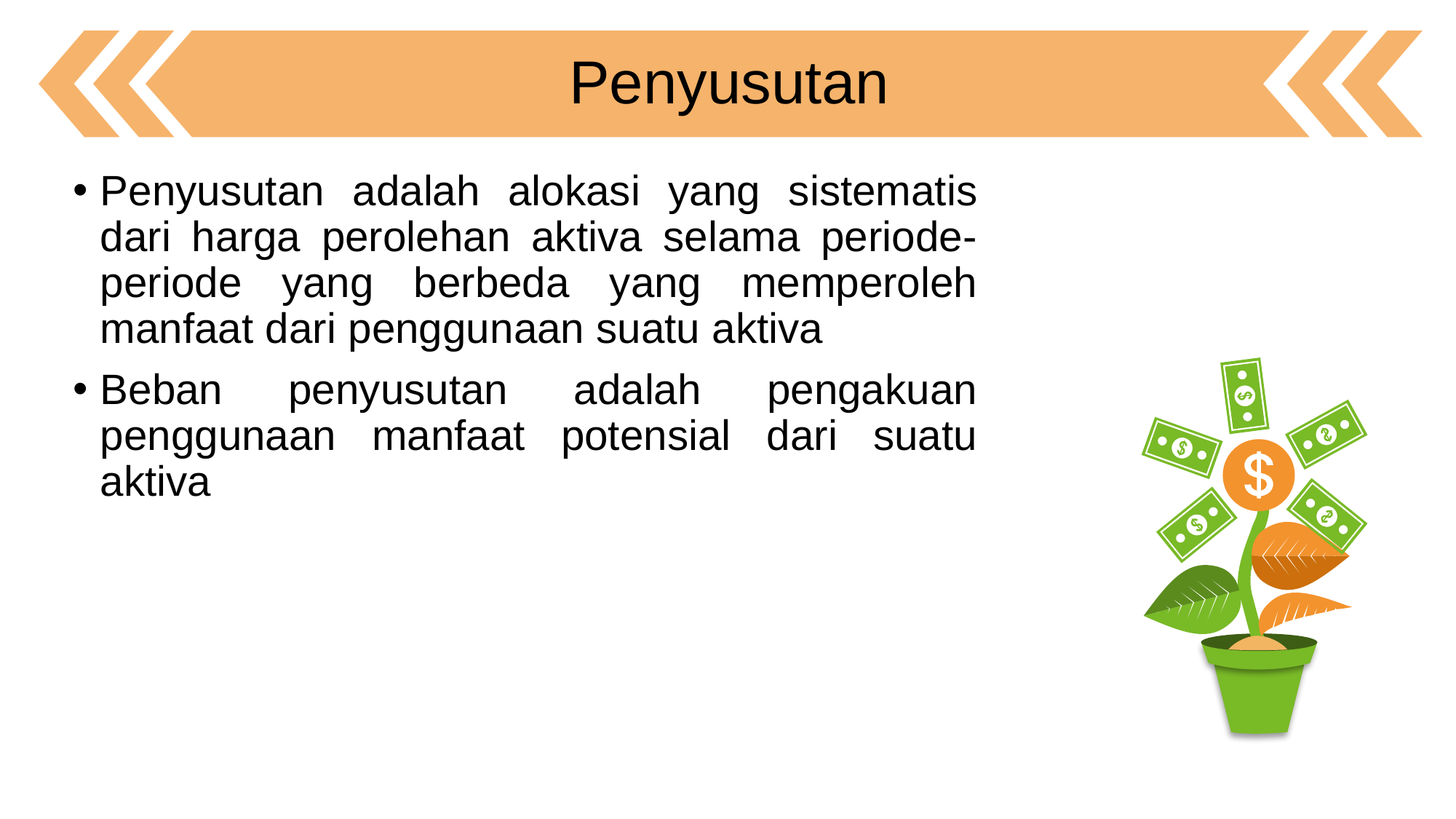

Penyusutan
Penyusutan adalah alokasi yang sistematis dari harga perolehan aktiva selama periode-periode yang berbeda yang memperoleh manfaat dari penggunaan suatu aktiva
Beban penyusutan adalah pengakuan penggunaan manfaat potensial dari suatu aktiva